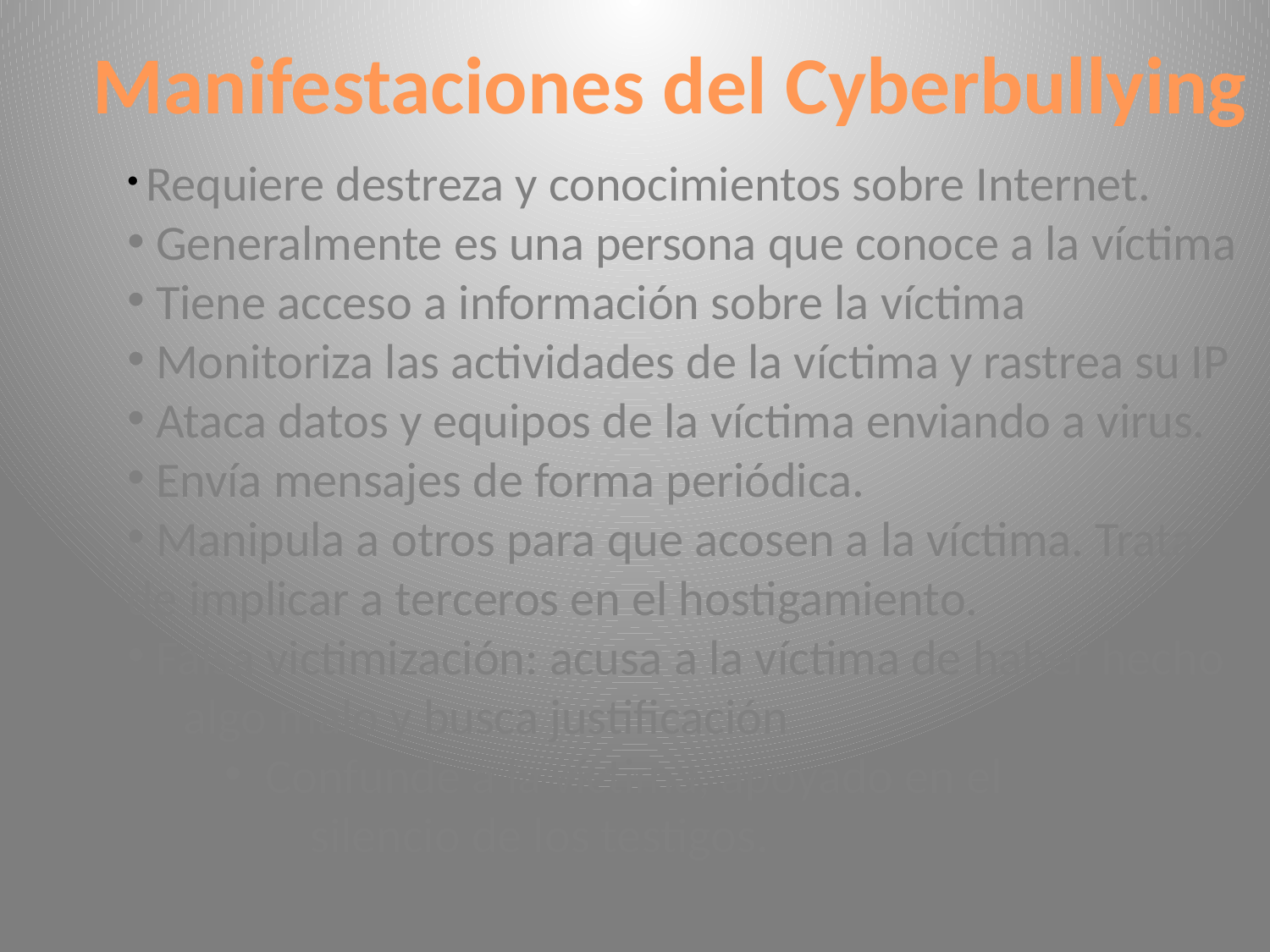

Manifestaciones del Cyberbullying
 Requiere destreza y conocimientos sobre Internet.
 Generalmente es una persona que conoce a la víctima
 Tiene acceso a información sobre la víctima
 Monitoriza las actividades de la víctima y rastrea su IP
 Ataca datos y equipos de la víctima enviando a virus.
 Envía mensajes de forma periódica.
 Manipula a otros para que acosen a la víctima. Trata    de implicar a terceros en el hostigamiento.
 Falsa victimización: acusa a la víctima de haber hecho
     algo malo y busca justificación
 Confunde a la víctima, apoyado en el
     silencio de los testigos.